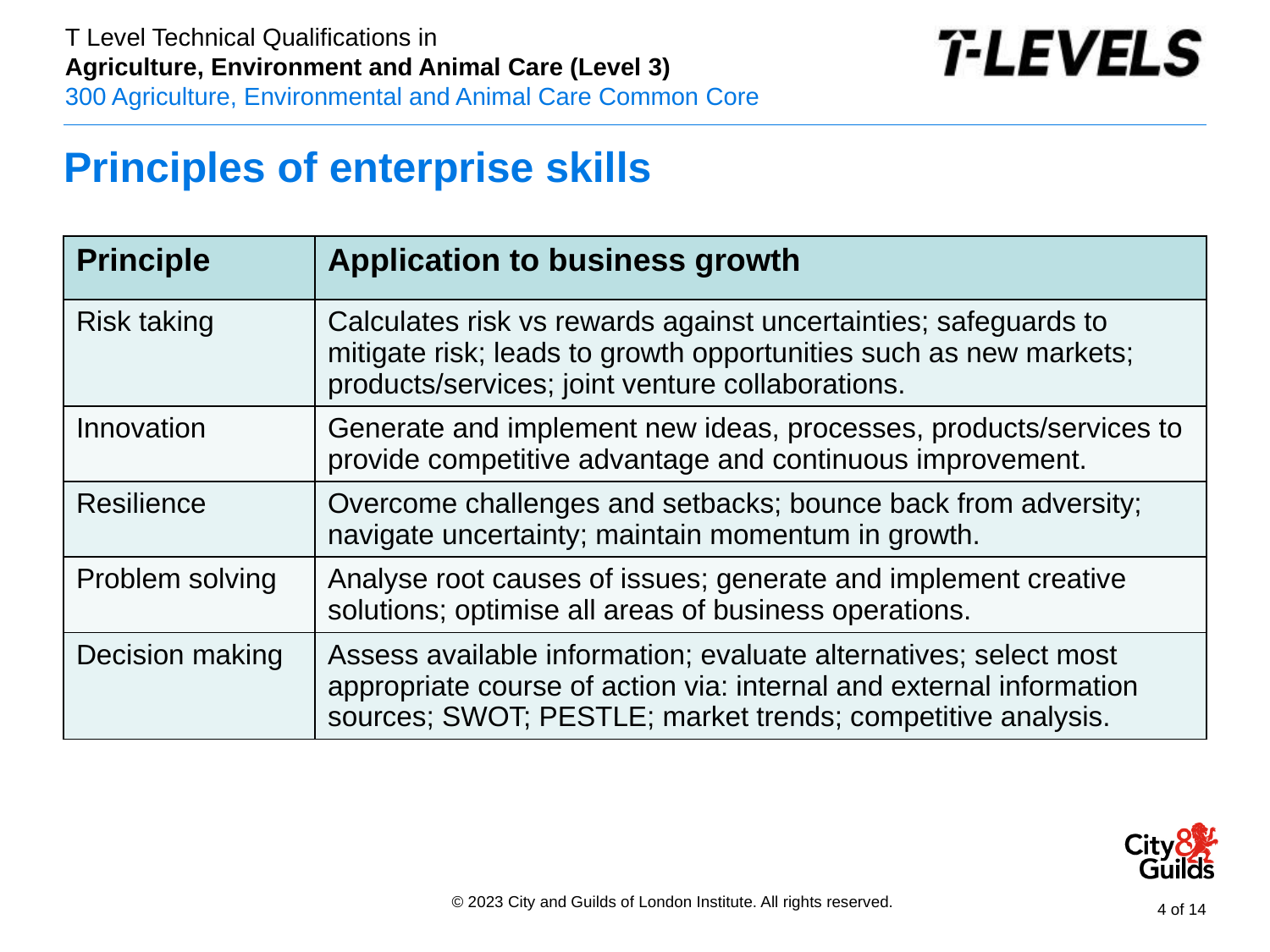

# Principles of enterprise skills

| Principle | Application to business growth |
| --- | --- |
| Risk taking | Calculates risk vs rewards against uncertainties; safeguards to mitigate risk; leads to growth opportunities such as new markets; products/services; joint venture collaborations. |
| Innovation | Generate and implement new ideas, processes, products/services to provide competitive advantage and continuous improvement. |
| Resilience | Overcome challenges and setbacks; bounce back from adversity; navigate uncertainty; maintain momentum in growth. |
| Problem solving | Analyse root causes of issues; generate and implement creative solutions; optimise all areas of business operations. |
| Decision making | Assess available information; evaluate alternatives; select most appropriate course of action via: internal and external information sources; SWOT; PESTLE; market trends; competitive analysis. |